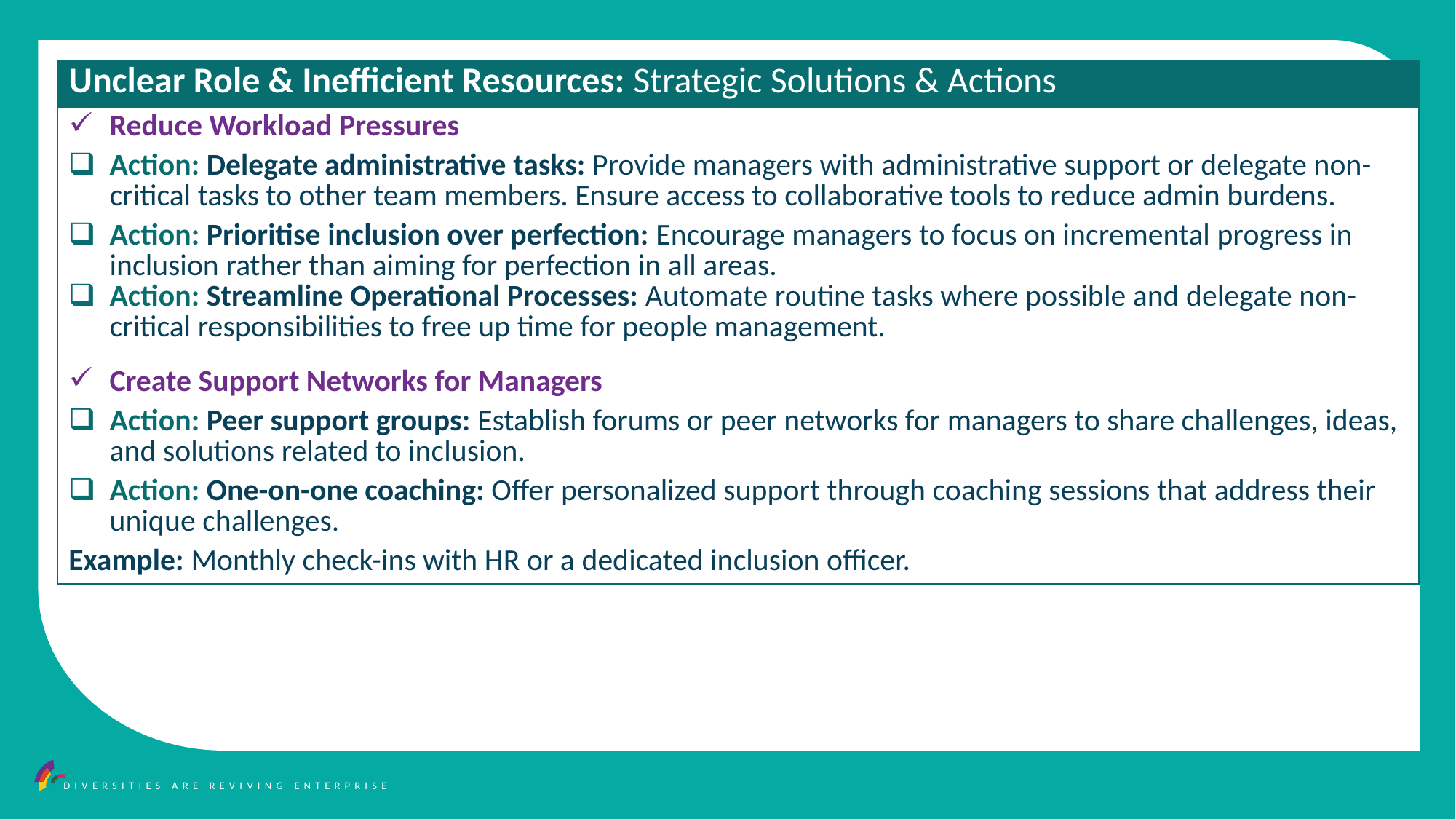

| Unclear Role & Inefficient Resources: Strategic Solutions & Actions |
| --- |
| Reduce Workload Pressures Action: Delegate administrative tasks: Provide managers with administrative support or delegate non-critical tasks to other team members. Ensure access to collaborative tools to reduce admin burdens. Action: Prioritise inclusion over perfection: Encourage managers to focus on incremental progress in inclusion rather than aiming for perfection in all areas. Action: Streamline Operational Processes: Automate routine tasks where possible and delegate non-critical responsibilities to free up time for people management. Create Support Networks for Managers Action: Peer support groups: Establish forums or peer networks for managers to share challenges, ideas, and solutions related to inclusion. Action: One-on-one coaching: Offer personalized support through coaching sessions that address their unique challenges. Example: Monthly check-ins with HR or a dedicated inclusion officer. |